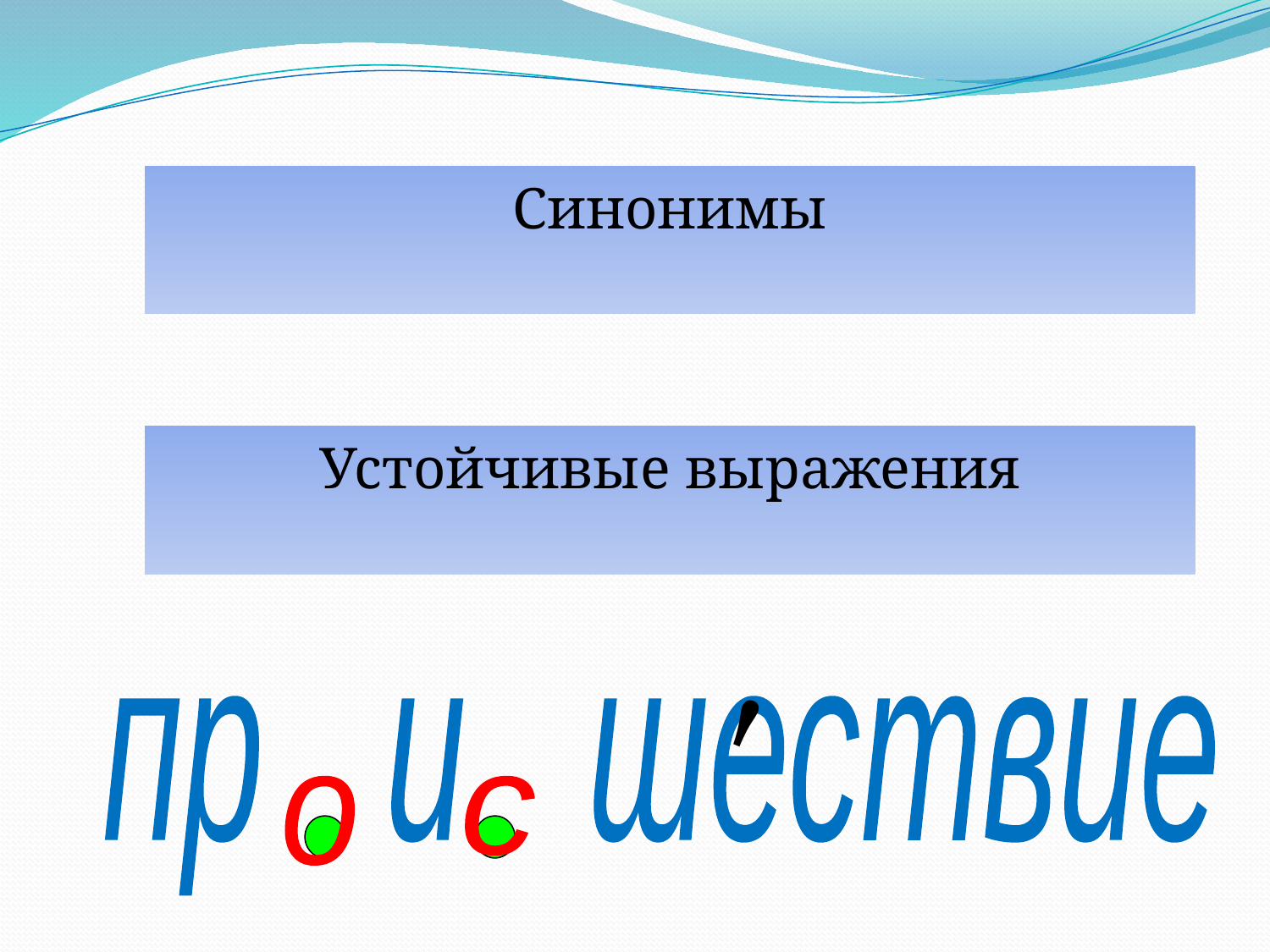

Синонимы

событие; приключение, случай, инцидент
Устойчивые выражения

дорожно-транспортное происшествие
′
пр   и   шествие
о
с